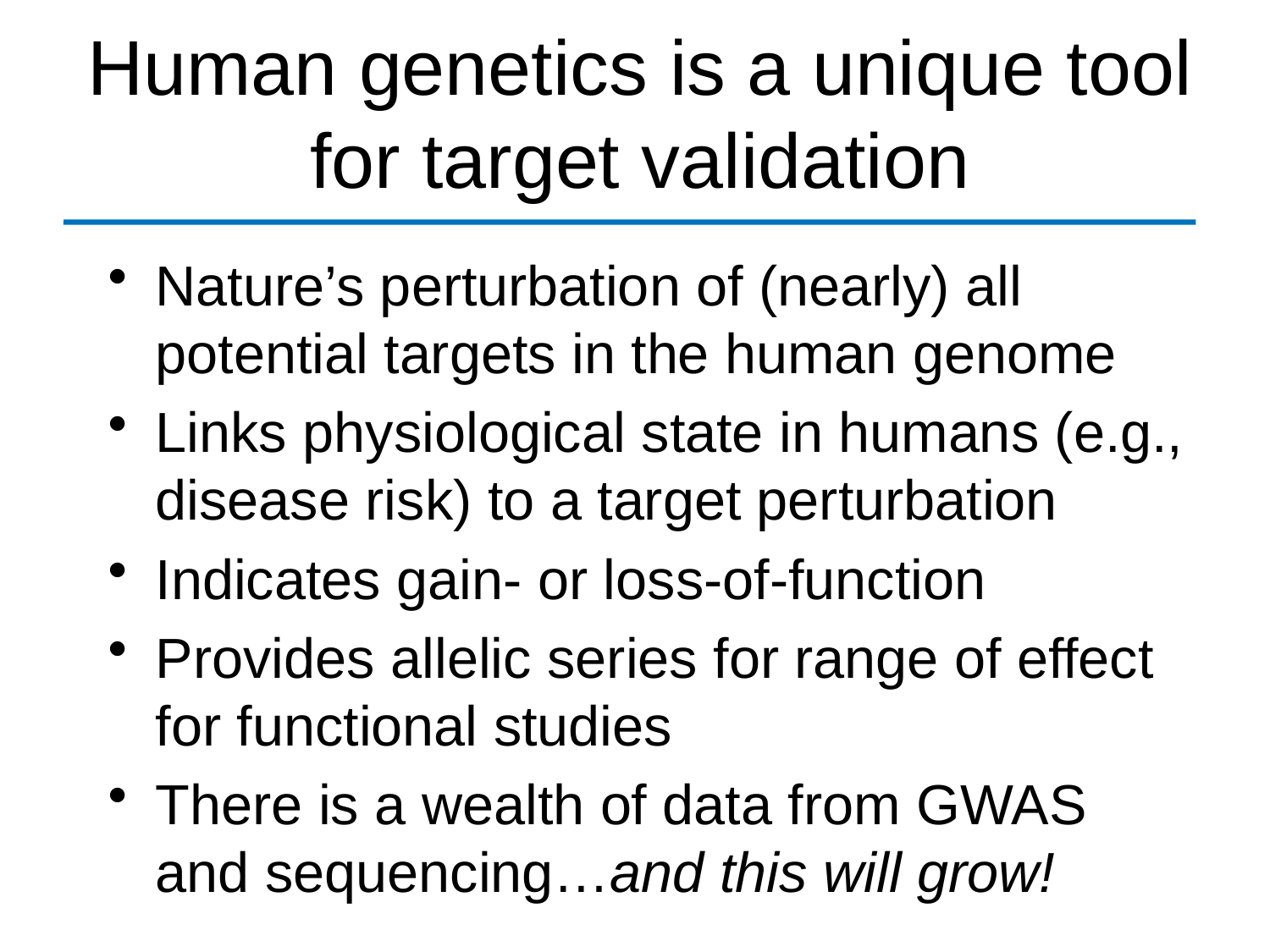

# Human genetics is a unique tool for target validation

Nature’s perturbation of (nearly) all potential targets in the human genome
Links physiological state in humans (e.g., disease risk) to a target perturbation
Indicates gain- or loss-of-function
Provides allelic series for range of effect for functional studies
There is a wealth of data from GWAS and sequencing…and this will grow!